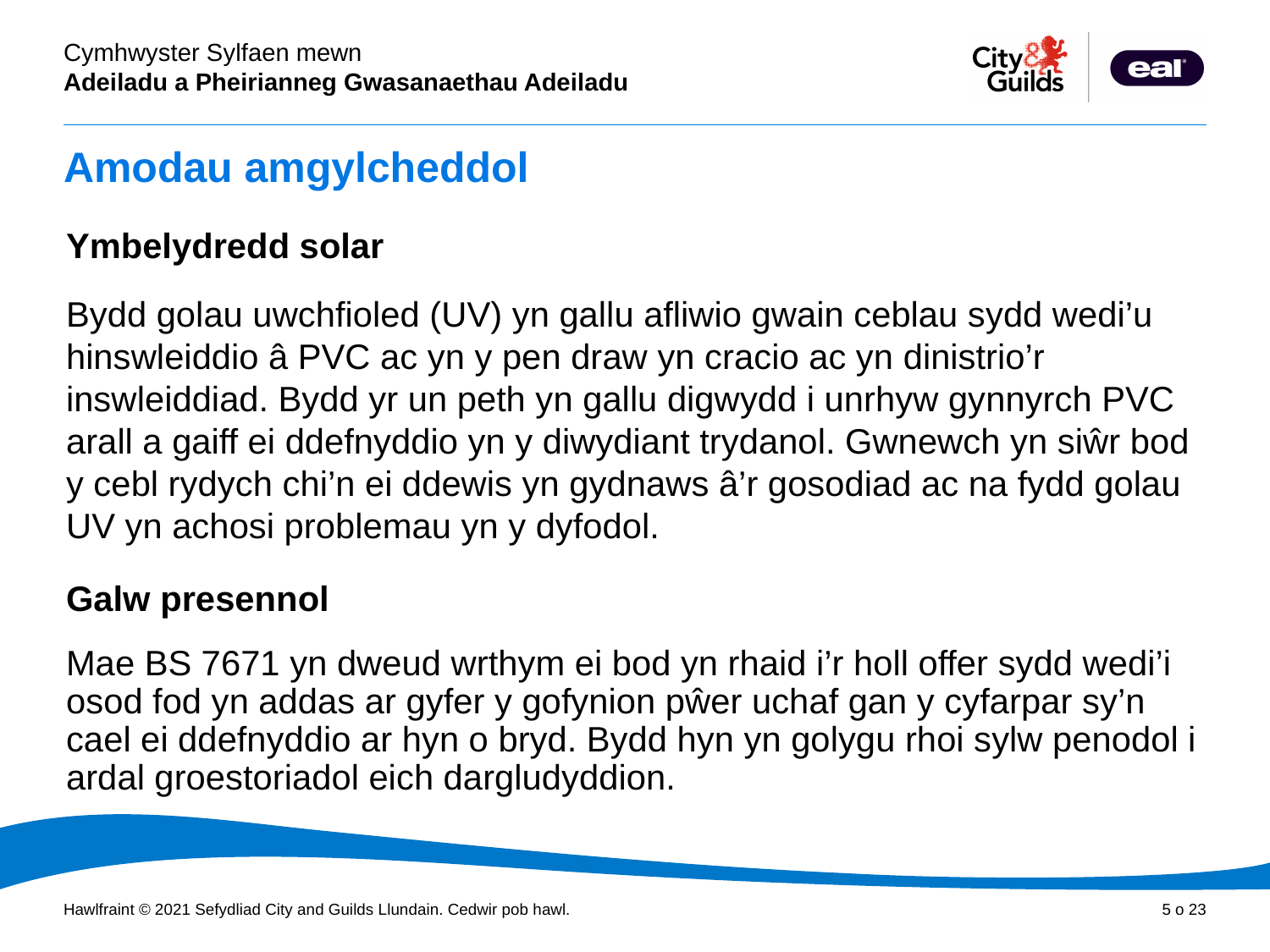

# Amodau amgylcheddol
Ymbelydredd solar
Bydd golau uwchfioled (UV) yn gallu afliwio gwain ceblau sydd wedi’u hinswleiddio â PVC ac yn y pen draw yn cracio ac yn dinistrio’r inswleiddiad. Bydd yr un peth yn gallu digwydd i unrhyw gynnyrch PVC arall a gaiff ei ddefnyddio yn y diwydiant trydanol. Gwnewch yn siŵr bod y cebl rydych chi’n ei ddewis yn gydnaws â’r gosodiad ac na fydd golau UV yn achosi problemau yn y dyfodol.
Galw presennol
Mae BS 7671 yn dweud wrthym ei bod yn rhaid i’r holl offer sydd wedi’i osod fod yn addas ar gyfer y gofynion pŵer uchaf gan y cyfarpar sy’n cael ei ddefnyddio ar hyn o bryd. Bydd hyn yn golygu rhoi sylw penodol i ardal groestoriadol eich dargludyddion.